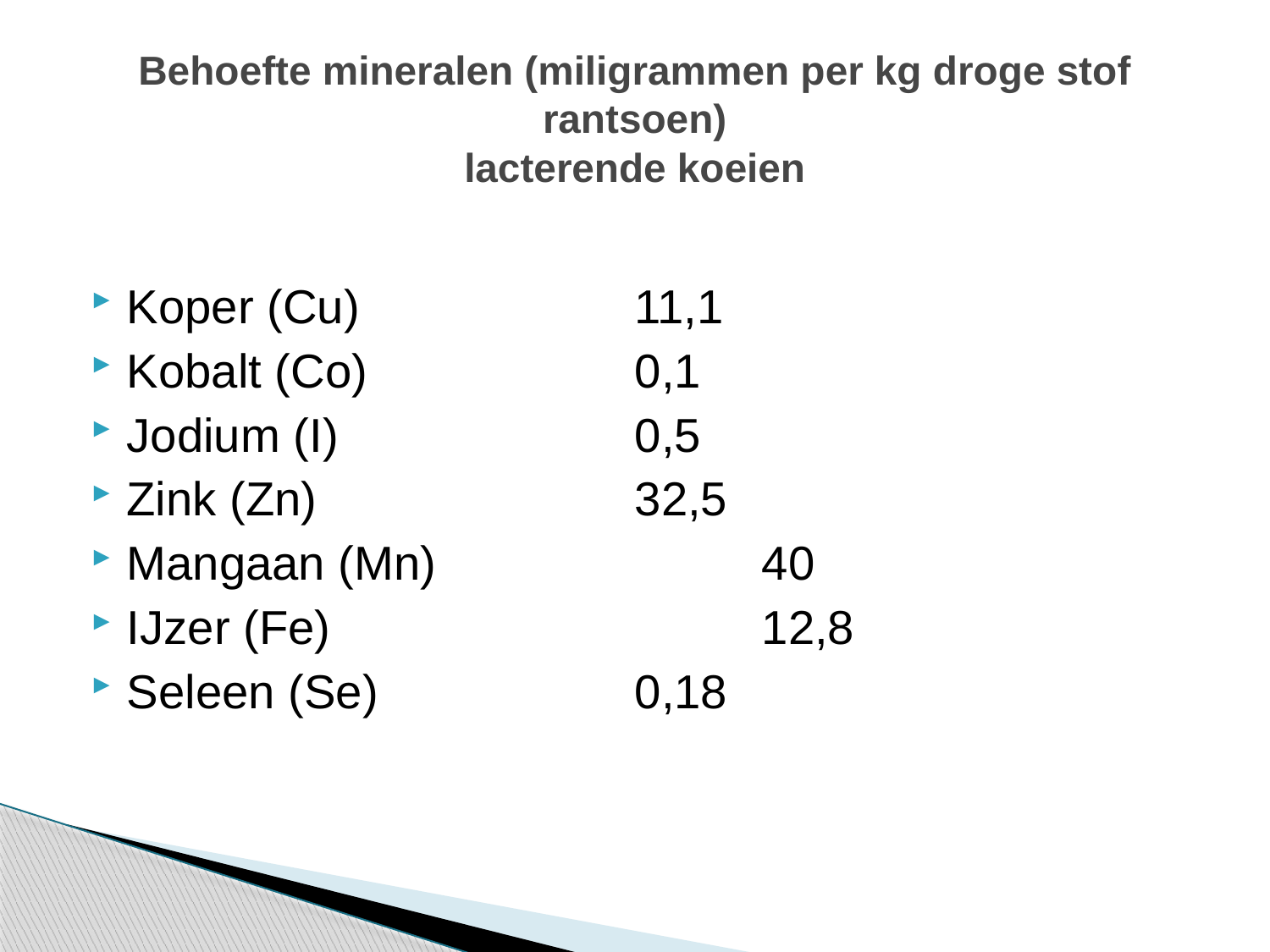

# Behoefte mineralen (miligrammen per kg droge stof rantsoen) lacterende koeien

Koper (Cu)			11,1
Kobalt (Co)			0,1
Jodium (I)			0,5
Zink (Zn)			32,5
Mangaan (Mn)			40
IJzer (Fe)				12,8
Seleen (Se)			0,18